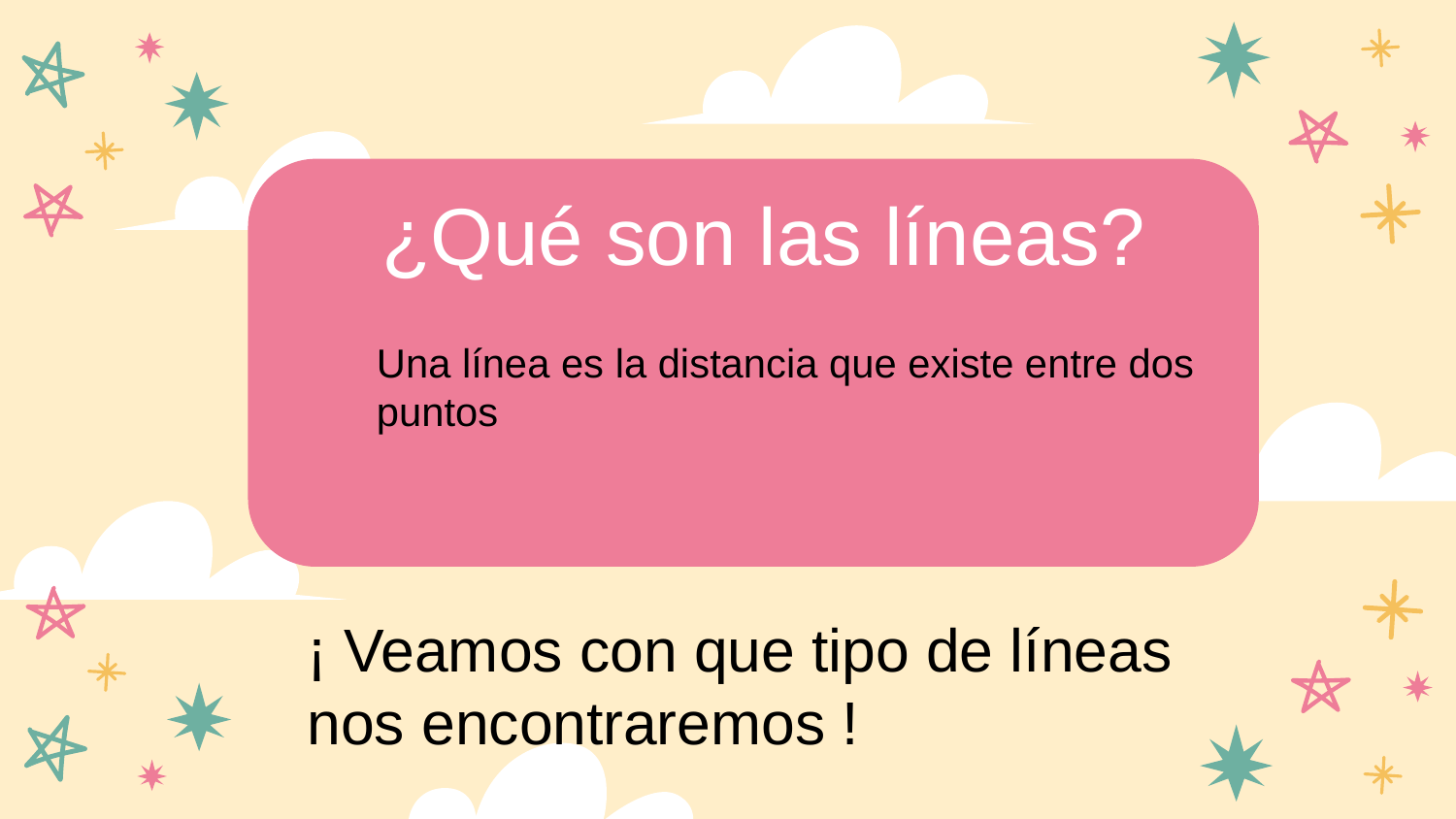

# ¿Qué son las líneas?
Una línea es la distancia que existe entre dos puntos
¡ Veamos con que tipo de líneas nos encontraremos !